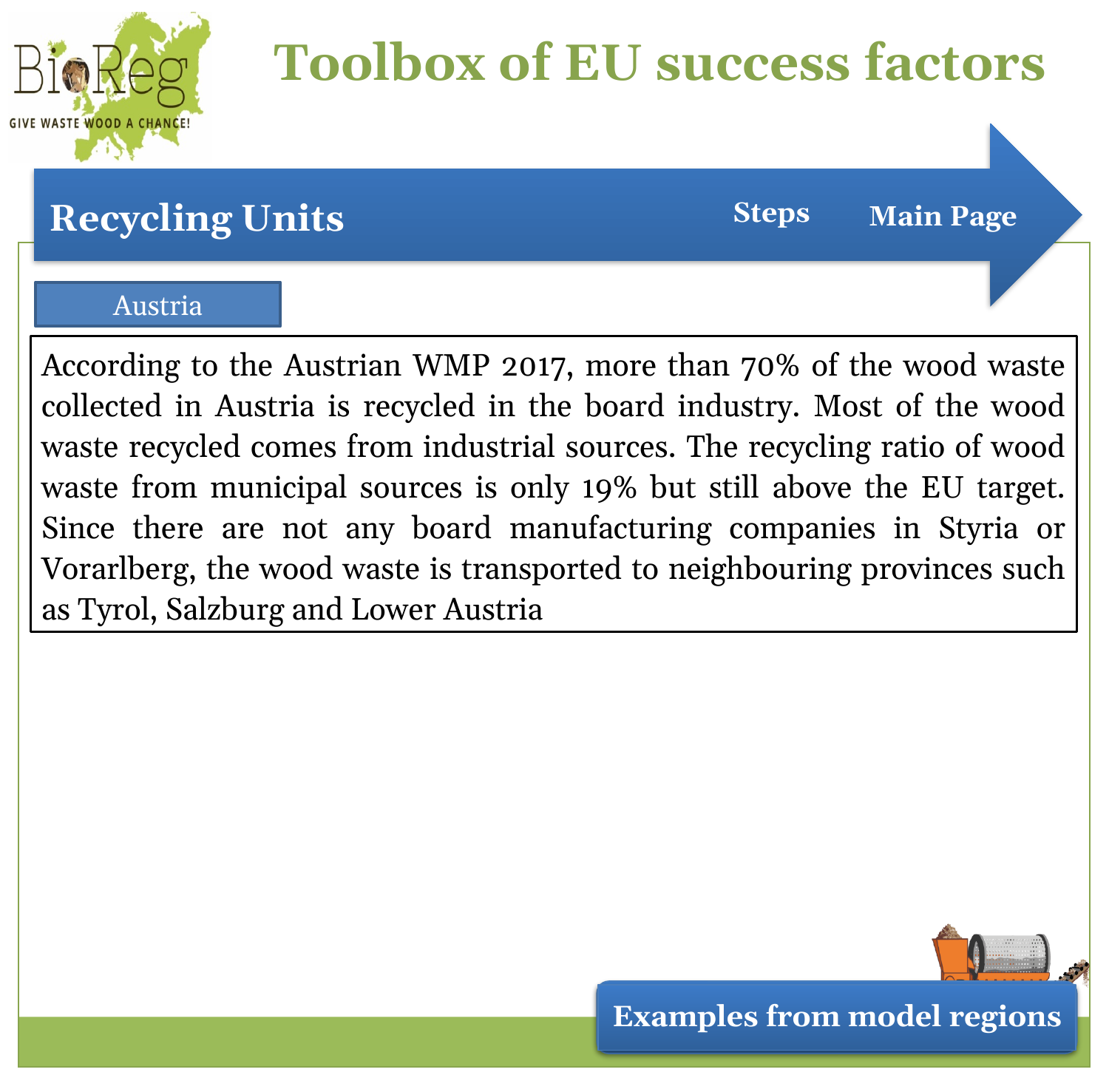

Recycling Units

Steps

Main Page
Austria
According to the Austrian WMP 2017, more than 70% of the wood waste collected in Austria is recycled in the board industry. Most of the wood waste recycled comes from industrial sources. The recycling ratio of wood waste from municipal sources is only 19% but still above the EU target. Since there are not any board manufacturing companies in Styria or Vorarlberg, the wood waste is transported to neighbouring provinces such as Tyrol, Salzburg and Lower Austria

Examples from model regions